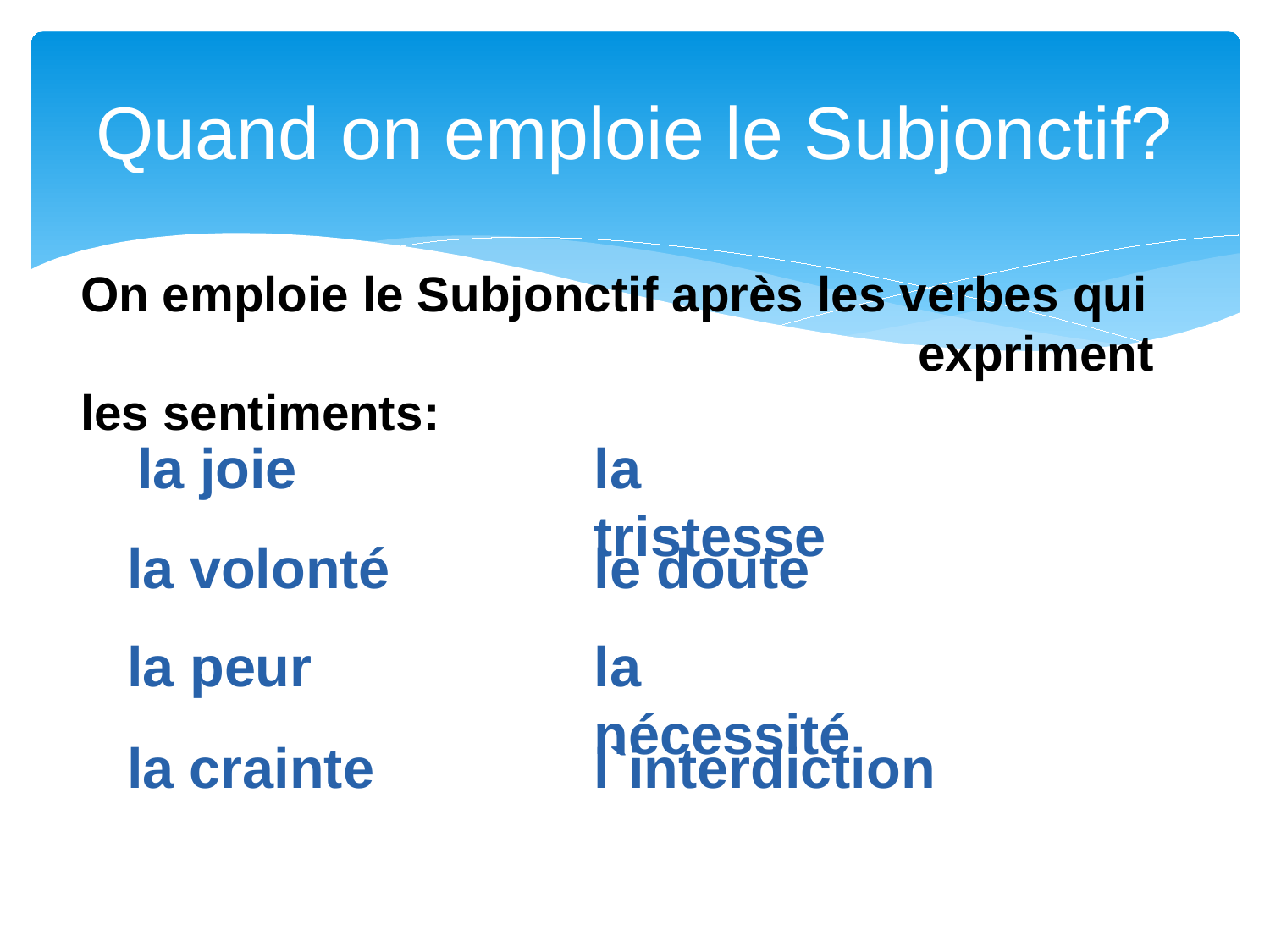

# Quand on emploie le Subjonctif?
On emploie le Subjonctif après les verbes qui                                                                   expriment les sentiments:
la joie
la tristesse
le doute
la volonté
la peur
la nécessité
la crainte
l`interdiction